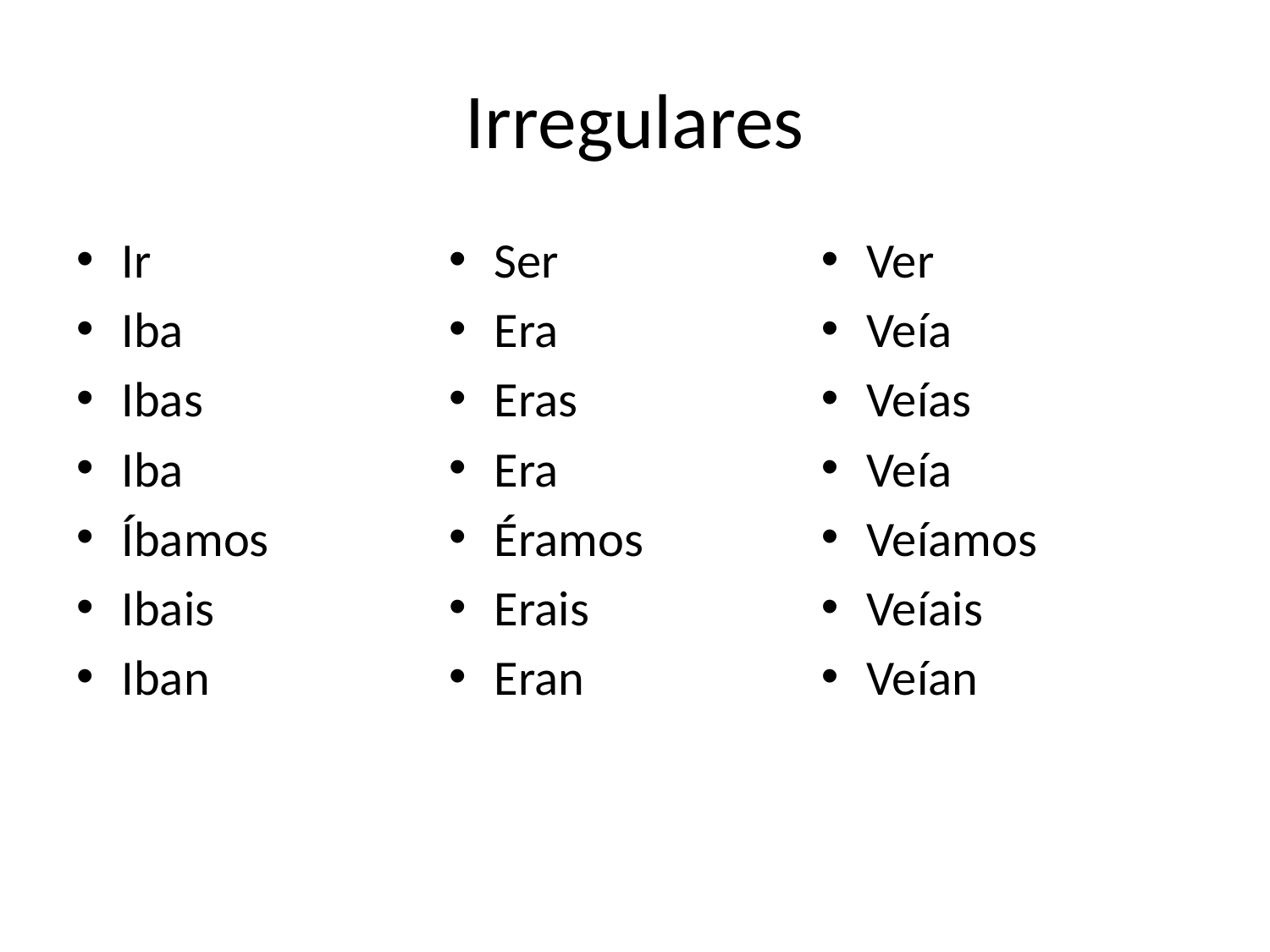

# Irregulares
Ir
Iba
Ibas
Iba
Íbamos
Ibais
Iban

Ser
Era
Eras
Era
Éramos
Erais
Eran

Ver
Veía
Veías
Veía
Veíamos
Veíais
Veían